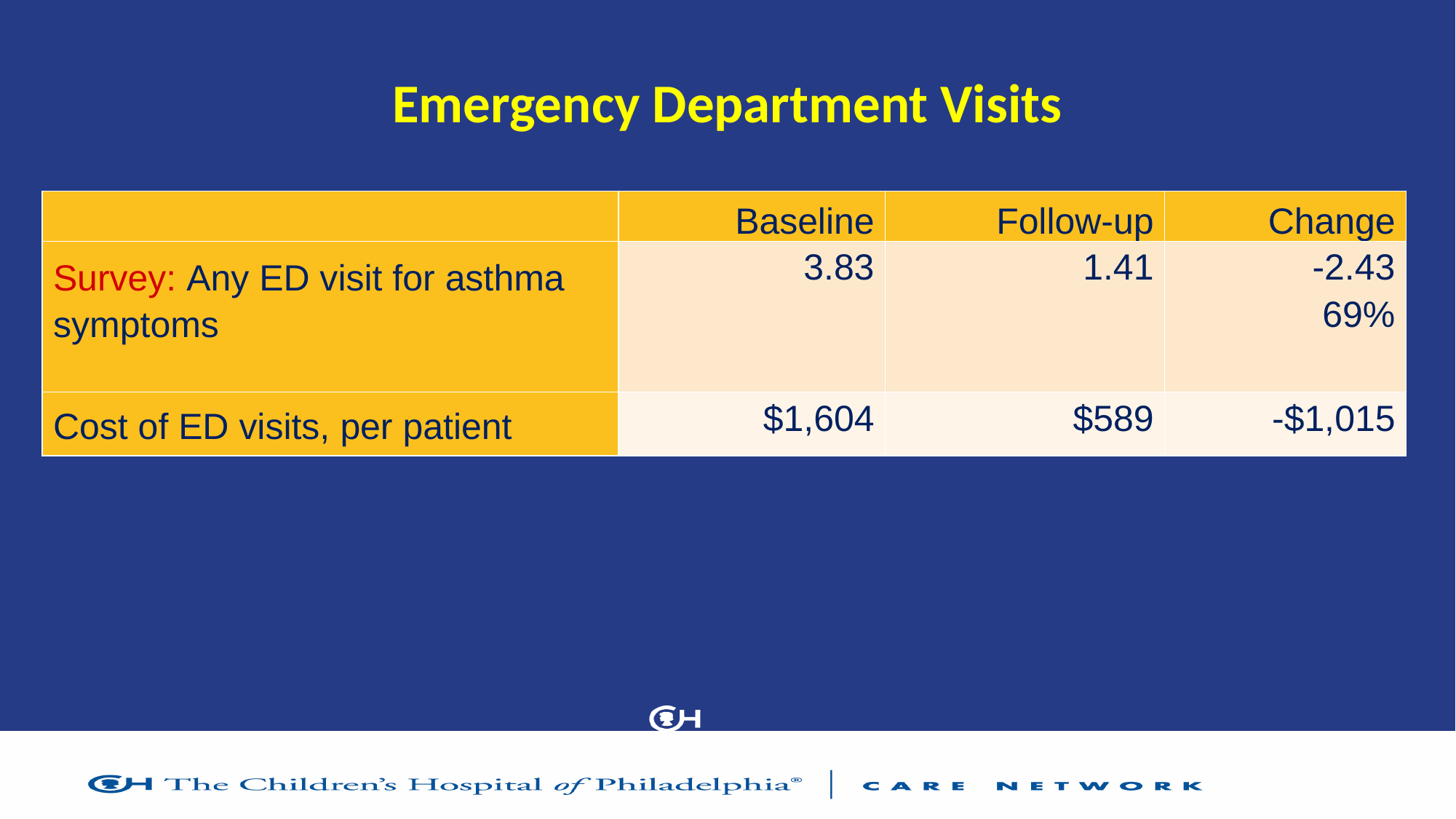

# Emergency Department Visits
|  | Baseline | Follow-up | Change |
| --- | --- | --- | --- |
| Survey: Any ED visit for asthma symptoms | 3.83 | 1.41 | -2.43 69% |
| Cost of ED visits, per patient | $1,604 | $589 | -$1,015 |